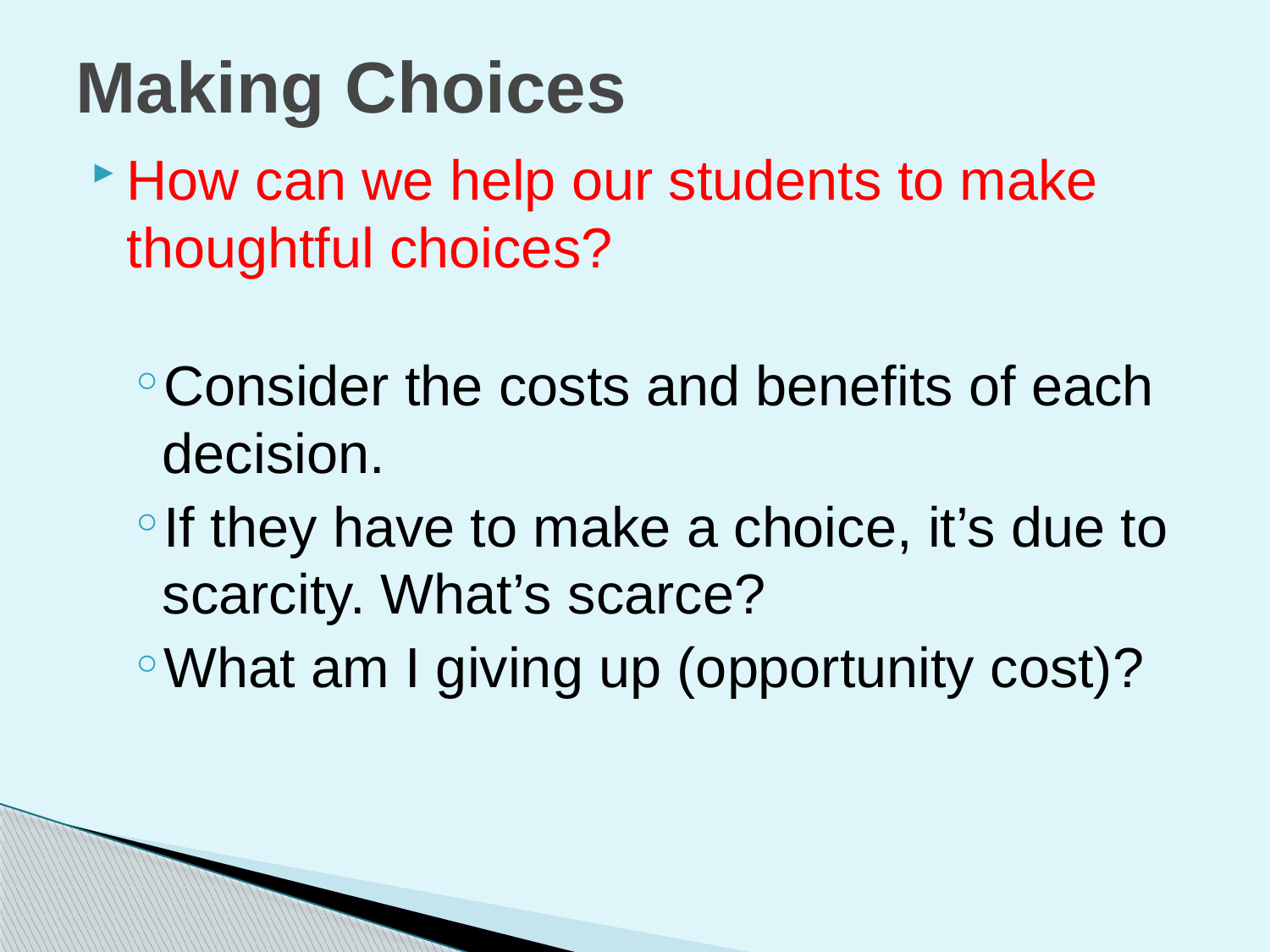

# Making Choices
How can we help our students to make thoughtful choices?

Consider the costs and benefits of each decision.
If they have to make a choice, it’s due to scarcity. What’s scarce?
What am I giving up (opportunity cost)?